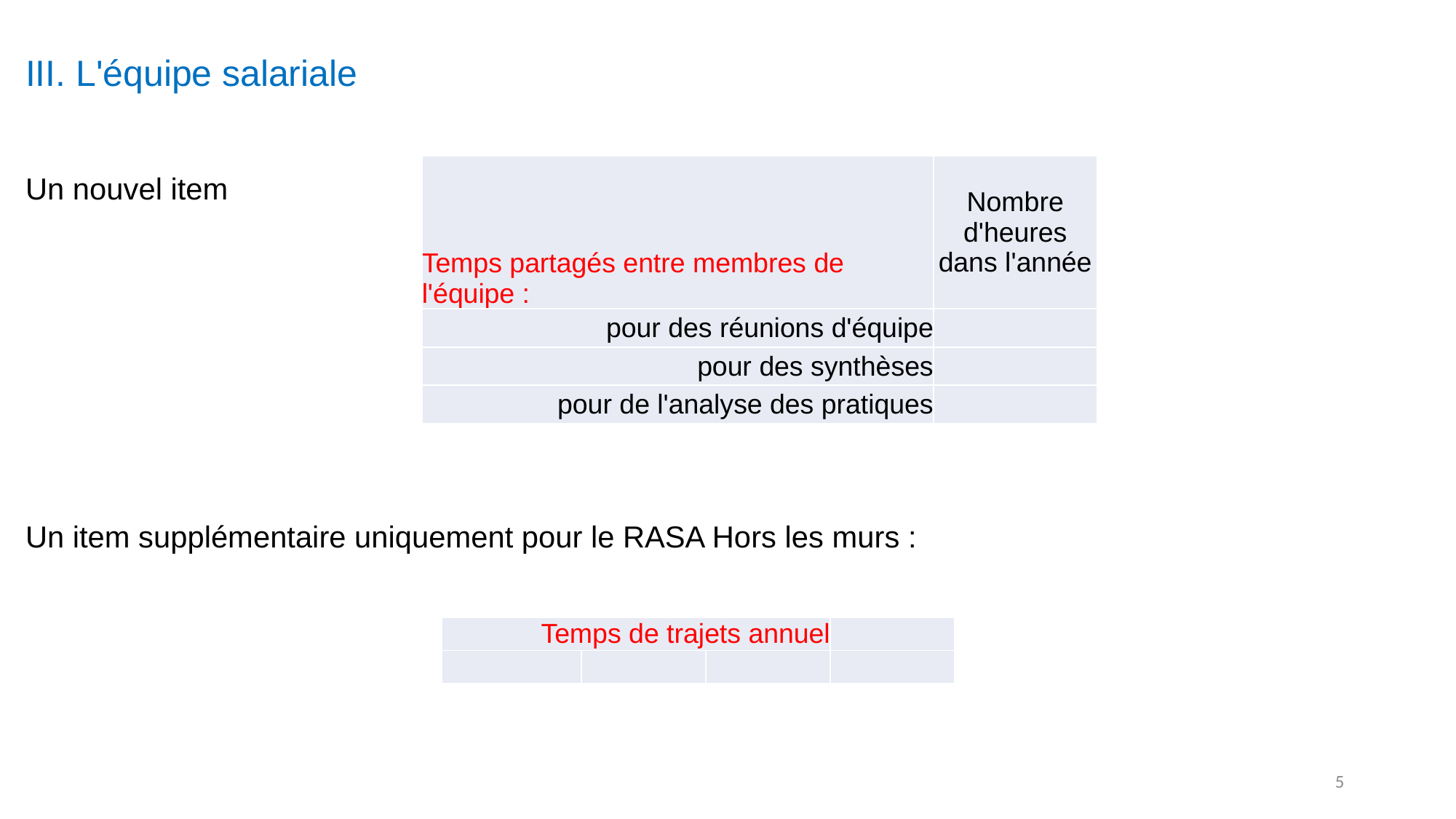

III. L'équipe salariale
| Temps partagés entre membres de l'équipe : | Nombre d'heures dans l'année |
| --- | --- |
| pour des réunions d'équipe |  |
| pour des synthèses |  |
| pour de l'analyse des pratiques |  |
Un nouvel item
Un item supplémentaire uniquement pour le RASA Hors les murs :
| Temps de trajets annuel |  |  |  |
| --- | --- | --- | --- |
|  |  |  |  |
5